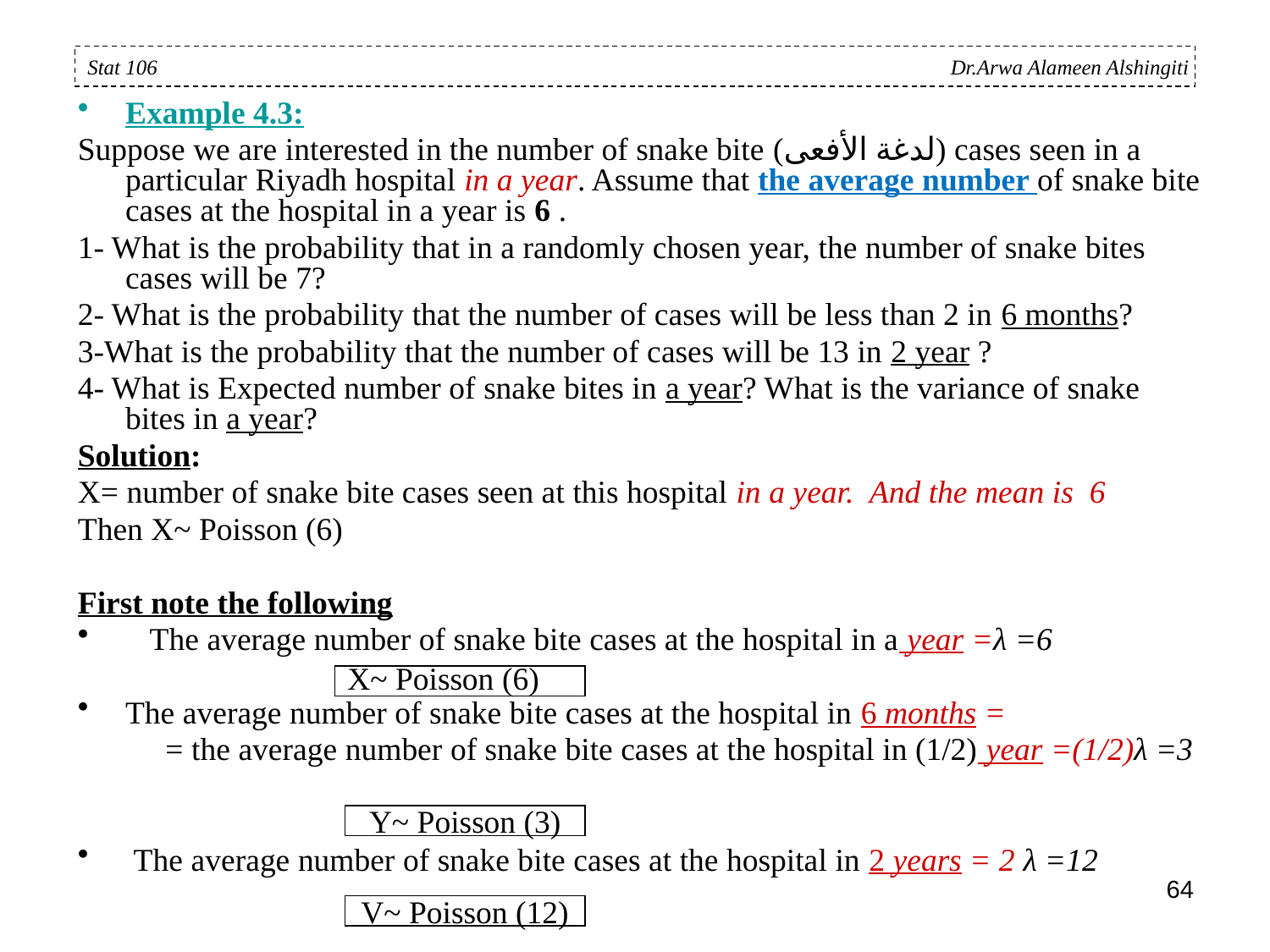

Example 4.3:
Suppose we are interested in the number of snake bite (لدغة الأفعى) cases seen in a particular Riyadh hospital in a year. Assume that the average number of snake bite cases at the hospital in a year is 6 .
1- What is the probability that in a randomly chosen year, the number of snake bites cases will be 7?
2- What is the probability that the number of cases will be less than 2 in 6 months?
3-What is the probability that the number of cases will be 13 in 2 year ?
4- What is Expected number of snake bites in a year? What is the variance of snake bites in a year?
Solution:
X= number of snake bite cases seen at this hospital in a year.  And the mean is  6
Then X~ Poisson (6)

First note the following
   The average number of snake bite cases at the hospital in a year =λ =6

The average number of snake bite cases at the hospital in 6 months =
   = the average number of snake bite cases at the hospital in (1/2) year =(1/2)λ =3

 The average number of snake bite cases at the hospital in 2 years = 2 λ =12

Stat 106                                                                                                                                                      Dr.Arwa Alameen Alshingiti
X~ Poisson (6)
Y~ Poisson (3)
64
V~ Poisson (12)